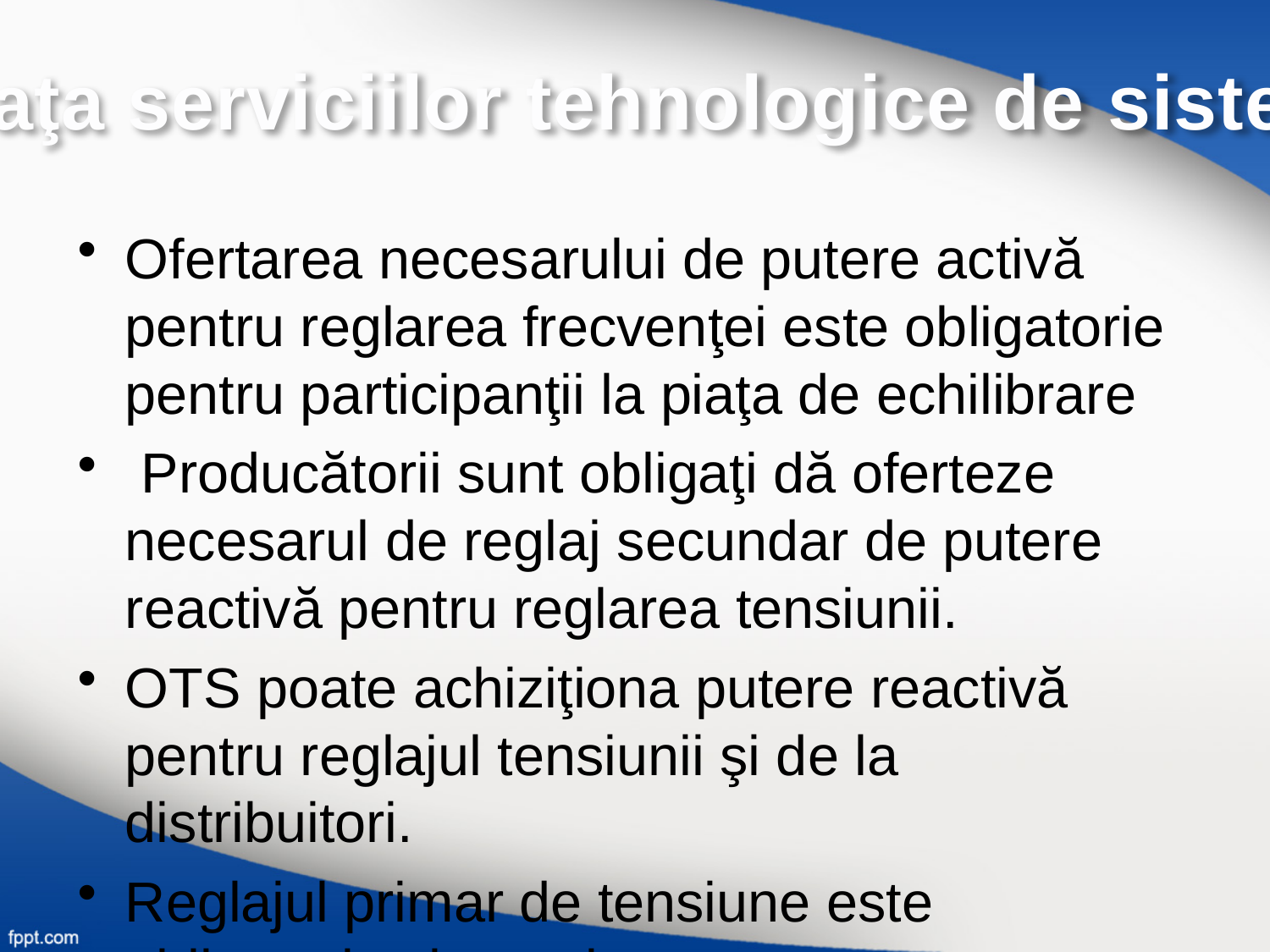

Piaţa serviciilor tehnologice de sistem
Ofertarea necesarului de putere activă pentru reglarea frecvenţei este obligatorie pentru participanţii la piaţa de echilibrare
 Producătorii sunt obligaţi dă oferteze necesarul de reglaj secundar de putere reactivă pentru reglarea tensiunii.
OTS poate achiziţiona putere reactivă pentru reglajul tensiunii şi de la distribuitori.
Reglajul primar de tensiune este obligatoriu şi gratuit.